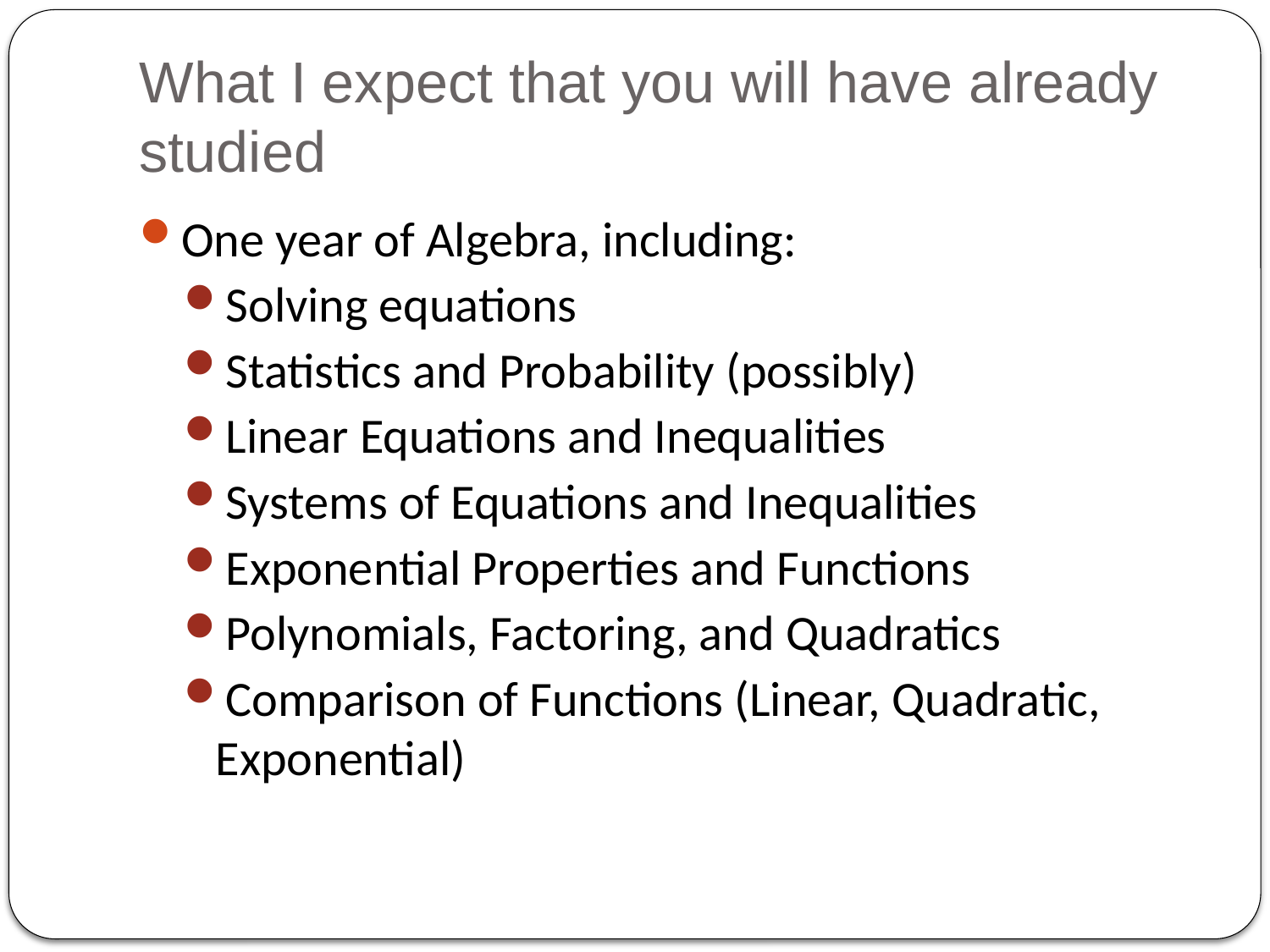

# What I expect that you will have already studied
One year of Algebra, including:
Solving equations
Statistics and Probability (possibly)
Linear Equations and Inequalities
Systems of Equations and Inequalities
Exponential Properties and Functions
Polynomials, Factoring, and Quadratics
Comparison of Functions (Linear, Quadratic, Exponential)